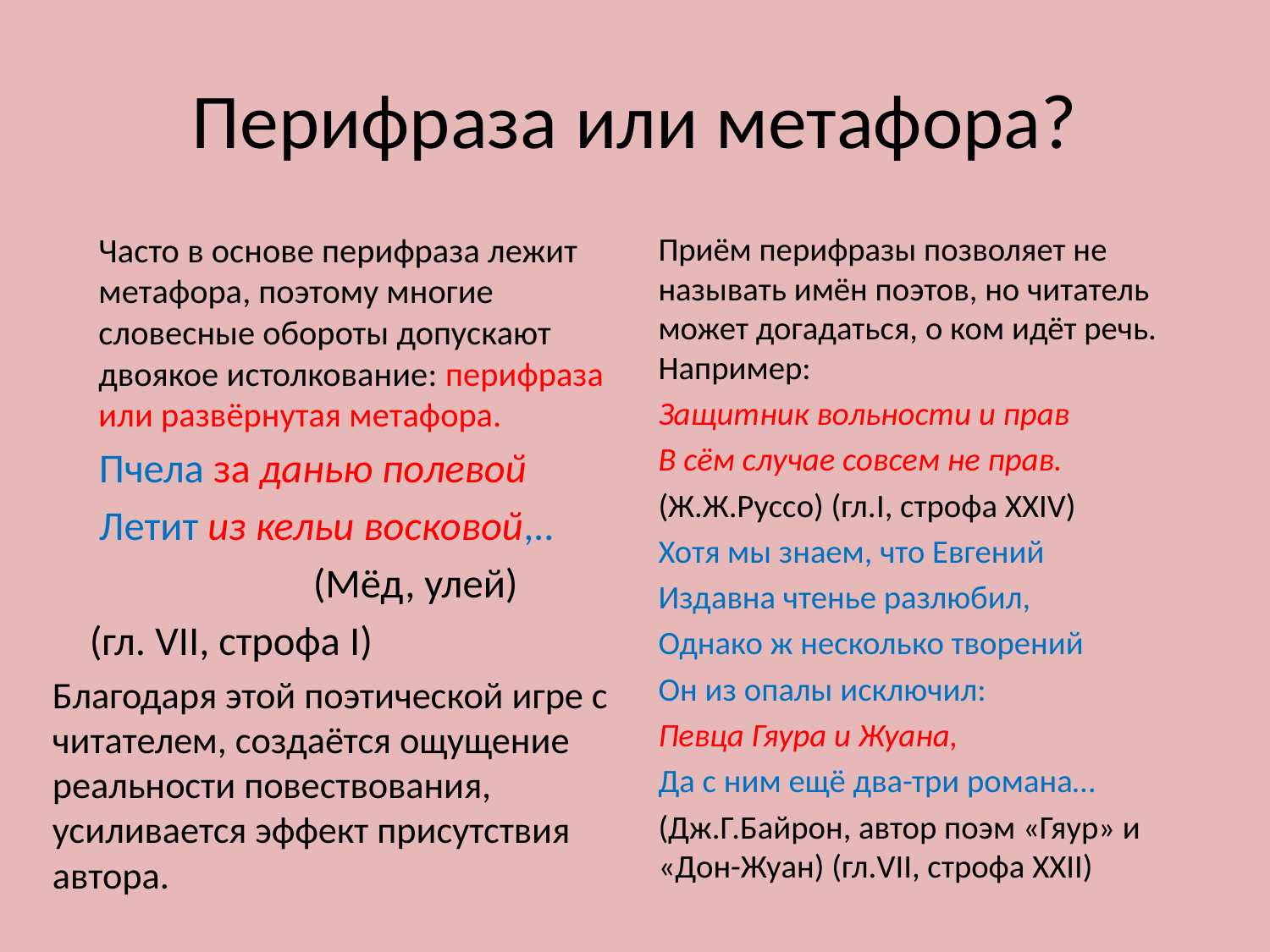

# Перифраза или метафора?
	Часто в основе перифраза лежит метафора, поэтому многие словесные обороты допускают двоякое истолкование: перифраза или развёрнутая метафора.
     Пчела за данью полевой
     Летит из кельи восковой,..
                            (Мёд, улей)
    (гл. VII, строфа I)
Благодаря этой поэтической игре с читателем, создаётся ощущение реальности повествования, усиливается эффект присутствия автора.
Приём перифразы позволяет не называть имён поэтов, но читатель может догадаться, о ком идёт речь. Например:
Защитник вольности и прав
В сём случае совсем не прав.
(Ж.Ж.Руссо) (гл.I, строфа XXIV)
Хотя мы знаем, что Евгений
Издавна чтенье разлюбил,
Однако ж несколько творений
Он из опалы исключил:
Певца Гяура и Жуана,
Да с ним ещё два-три романа…
(Дж.Г.Байрон, автор поэм «Гяур» и «Дон-Жуан) (гл.VII, строфа XXII)